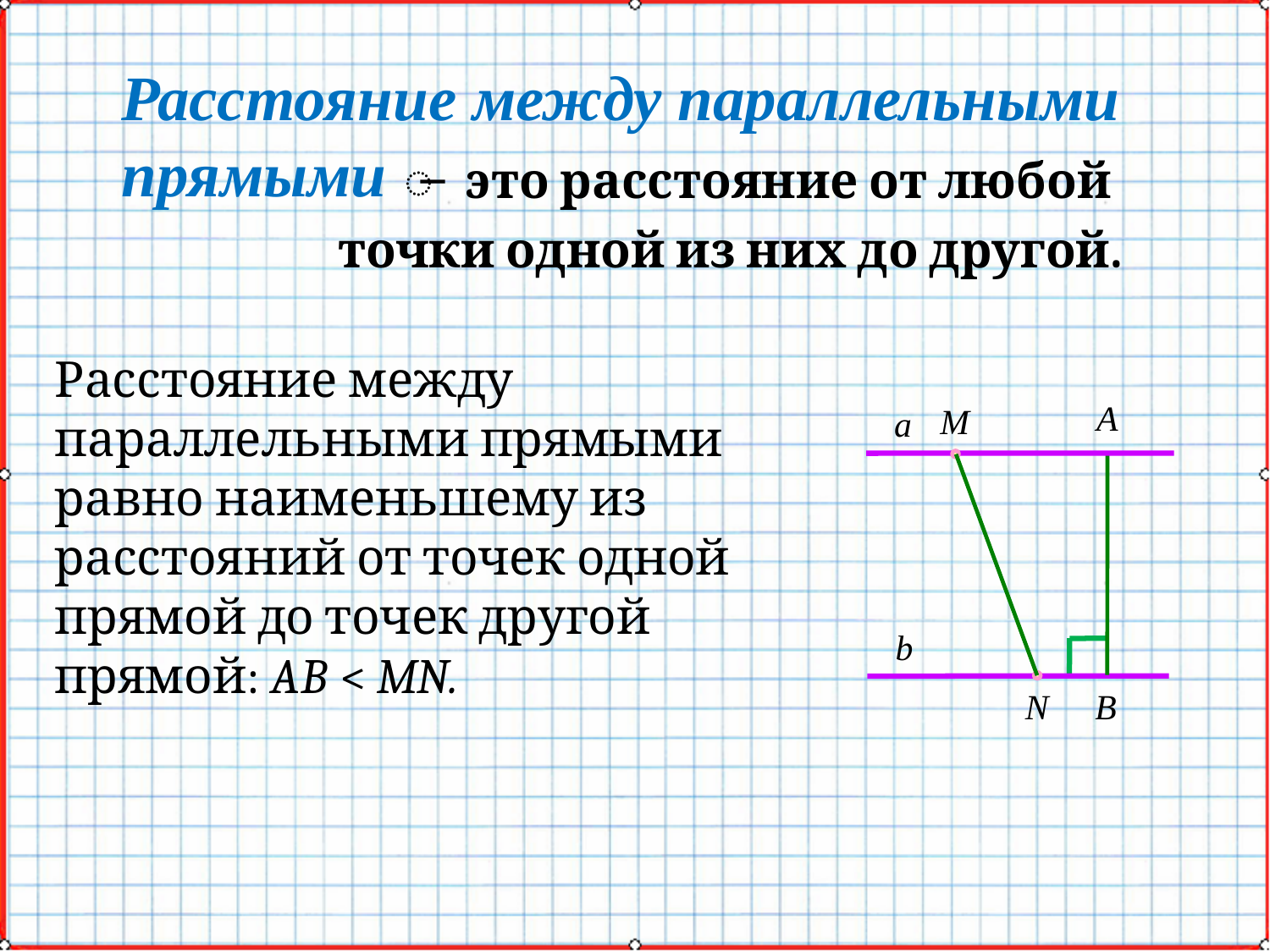

Расстояние между параллельными прямыми

̶   это расстояние от любой
точки одной из них до другой.
Расстояние между параллельными прямыми равно наименьшему из расстояний от точек одной прямой до точек другой прямой: AB < MN.
A
M

N
a

b

B